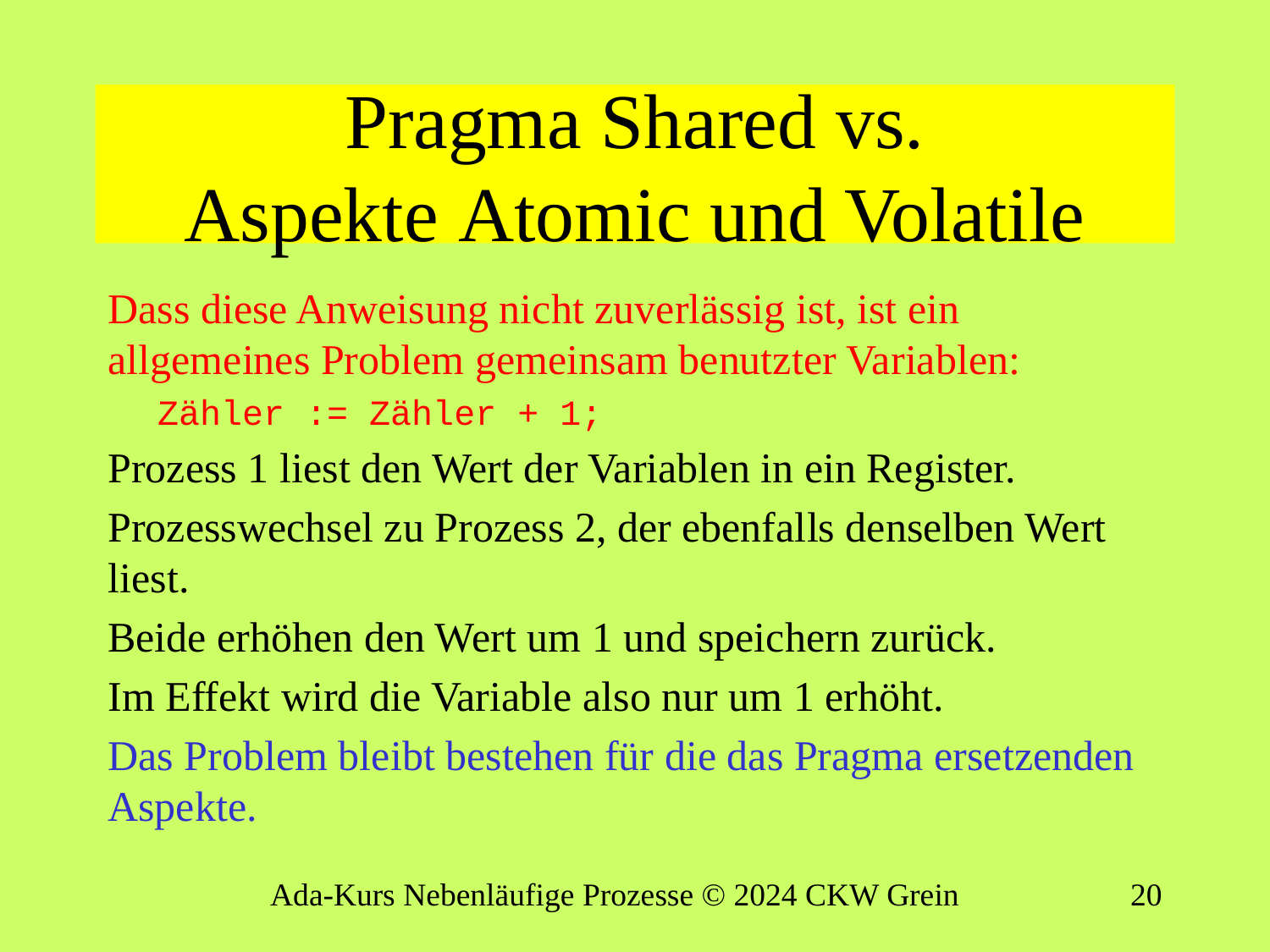

# Pragma Shared vs. Aspekte Atomic und Volatile
Dass diese Anweisung nicht zuverlässig ist, ist ein allgemeines Problem gemeinsam benutzter Variablen:
Zähler := Zähler + 1;
Prozess 1 liest den Wert der Variablen in ein Register.
Prozesswechsel zu Prozess 2, der ebenfalls denselben Wert liest.
Beide erhöhen den Wert um 1 und speichern zurück.
Im Effekt wird die Variable also nur um 1 erhöht.
Das Problem bleibt bestehen für die das Pragma ersetzenden Aspekte.
Ada-Kurs Nebenläufige Prozesse © 2024 CKW Grein
20